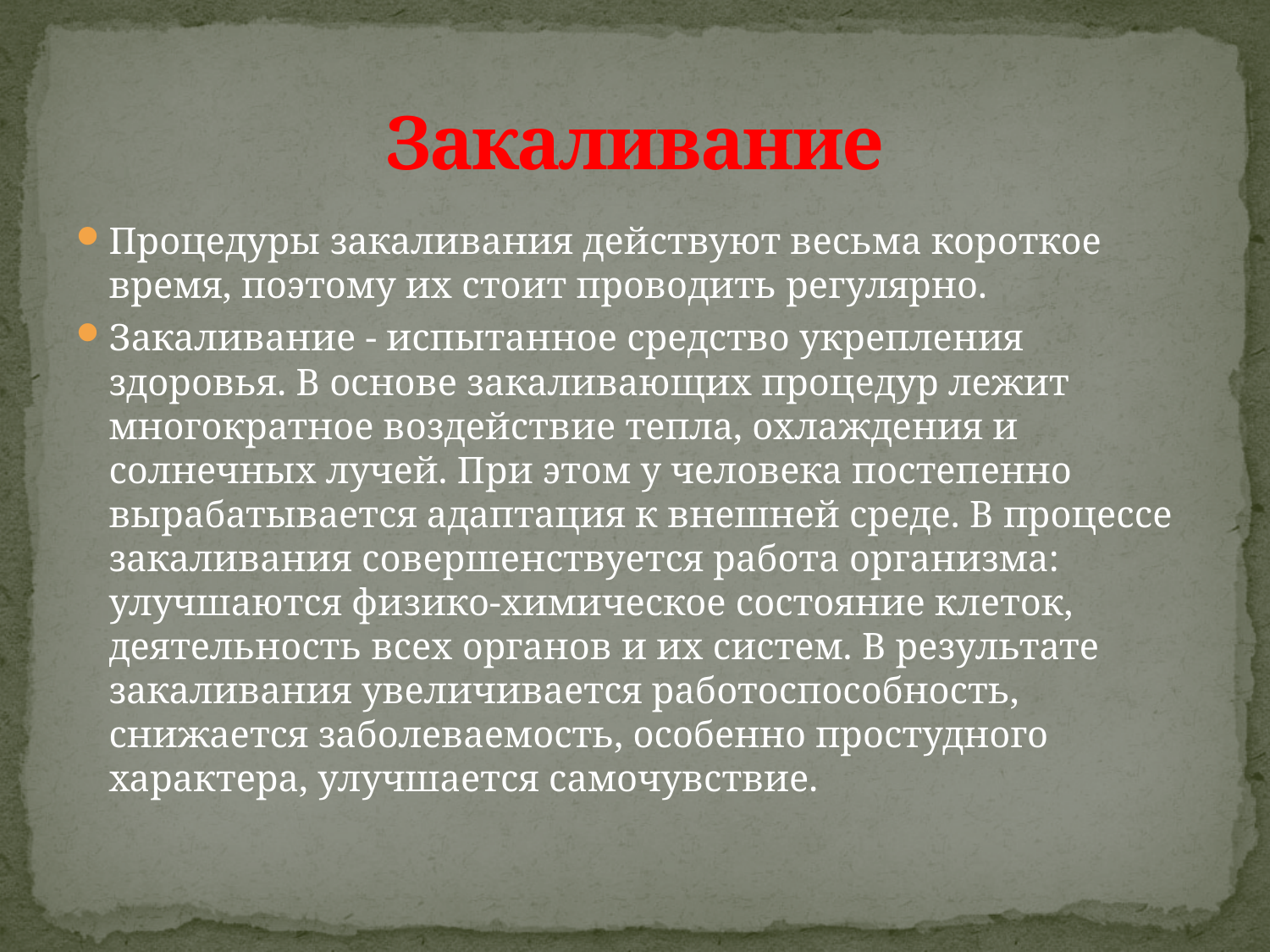

# Закаливание
Процедуры закаливания действуют весьма короткое время, поэтому их стоит проводить регулярно.
Закаливание - испытанное средство укрепления здоровья. В основе закаливающих процедур лежит многократное воздействие тепла, охлаждения и солнечных лучей. При этом у человека постепенно вырабатывается адаптация к внешней среде. В процессе закаливания совершенствуется работа организма: улучшаются физико-химическое состояние клеток, деятельность всех органов и их систем. В результате закаливания увеличивается работоспособность, снижается заболеваемость, особенно простудного характера, улучшается самочувствие.